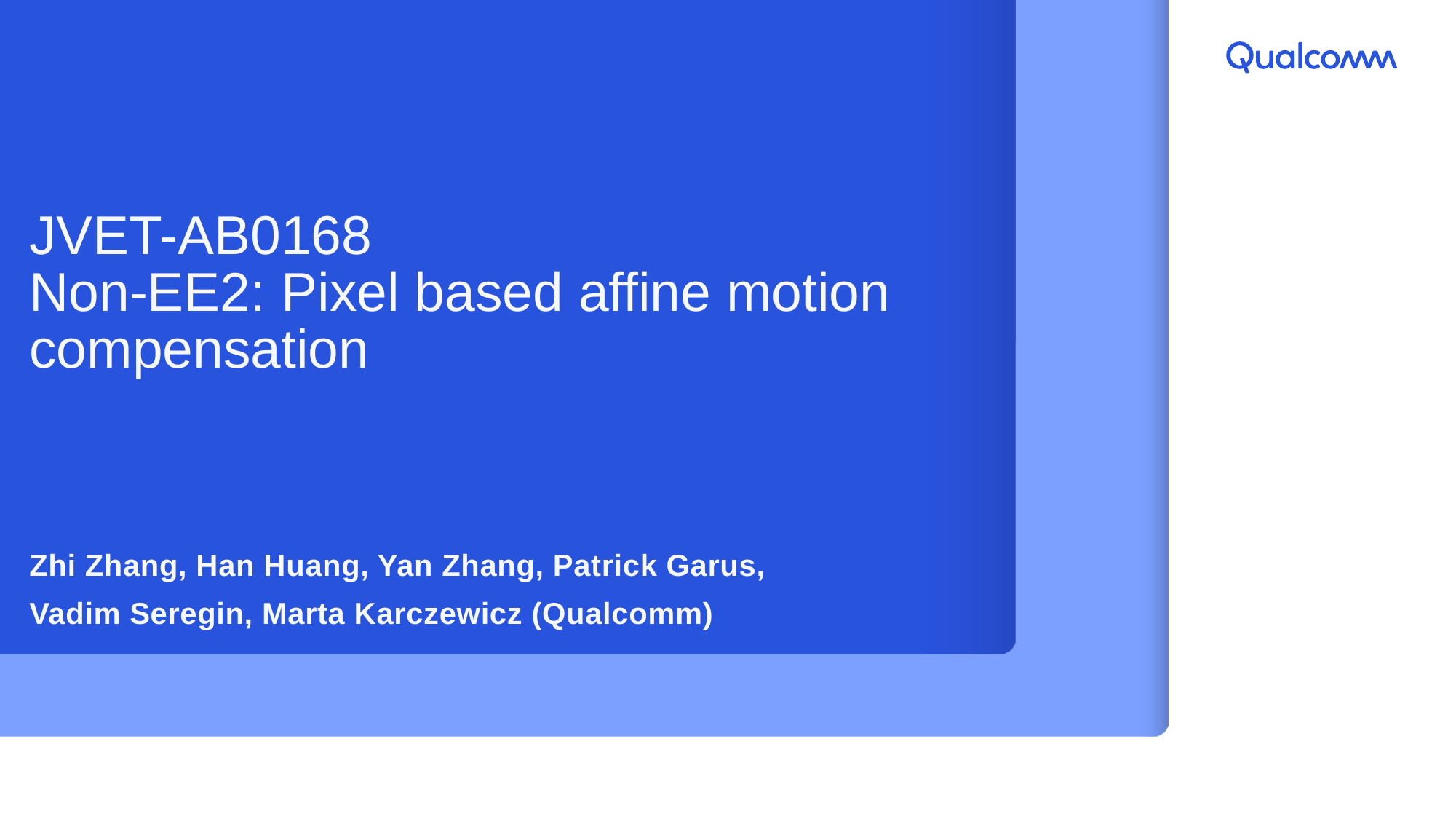

# JVET-AB0168 Non-EE2: Pixel based affine motion compensation
Zhi Zhang, Han Huang, Yan Zhang, Patrick Garus,
Vadim Seregin, Marta Karczewicz (Qualcomm)